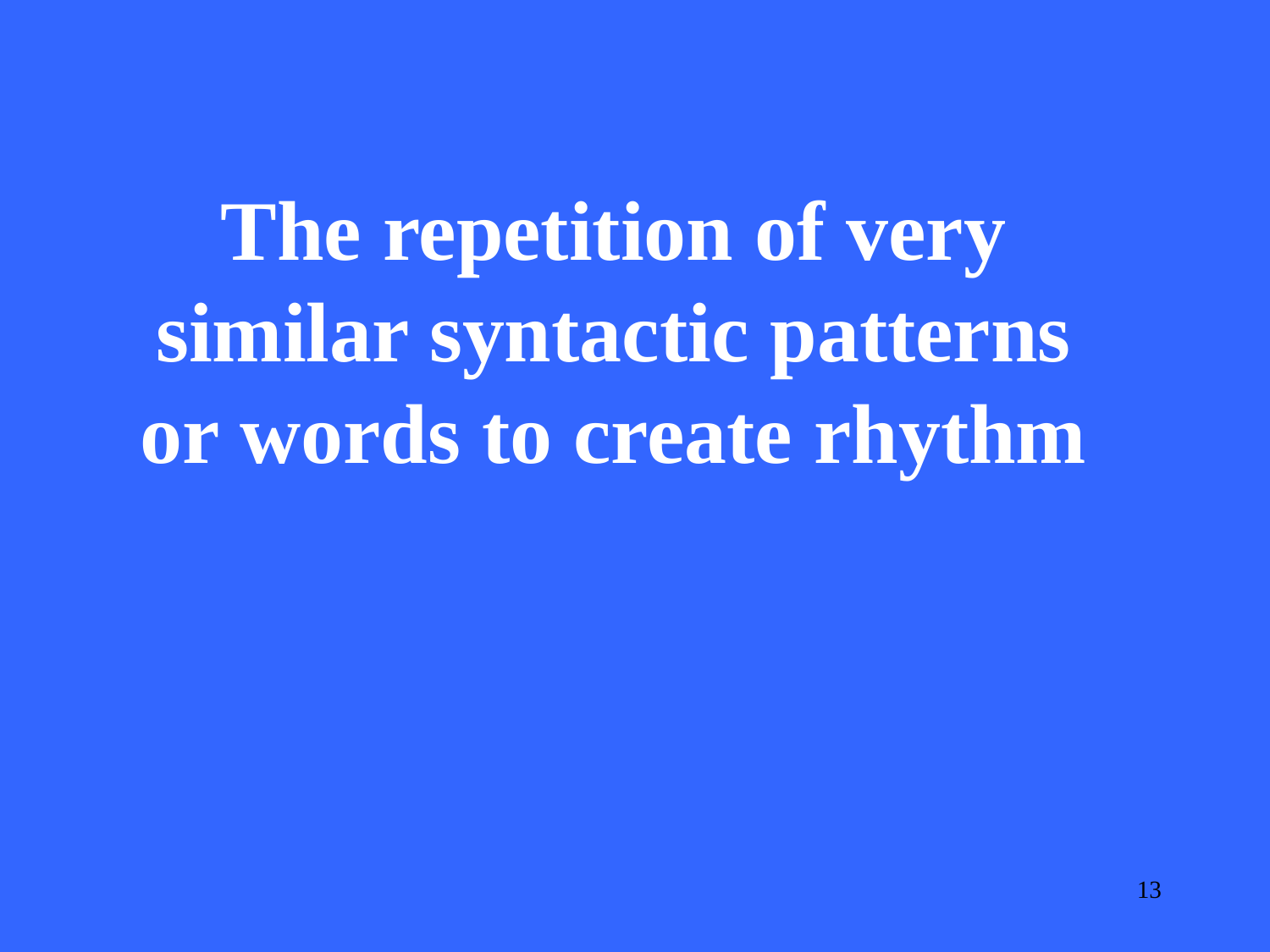

The repetition of very similar syntactic patterns or words to create rhythm

13